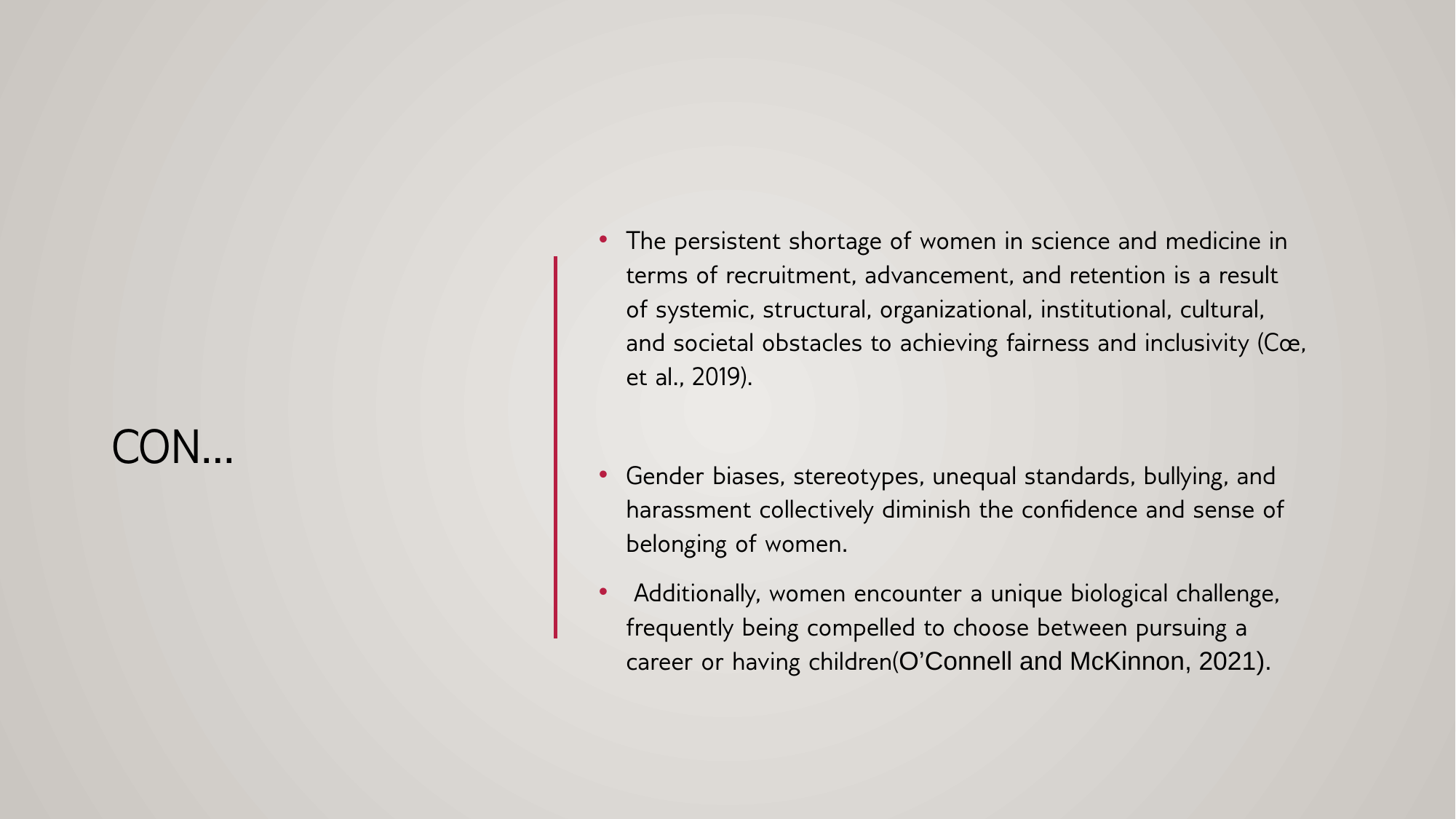

# Con…
The persistent shortage of women in science and medicine in terms of recruitment, advancement, and retention is a result of systemic, structural, organizational, institutional, cultural, and societal obstacles to achieving fairness and inclusivity (Coe, et al., 2019).

Gender biases, stereotypes, unequal standards, bullying, and harassment collectively diminish the confidence and sense of belonging of women.
 Additionally, women encounter a unique biological challenge, frequently being compelled to choose between pursuing a career or having children(O’Connell and McKinnon, 2021).